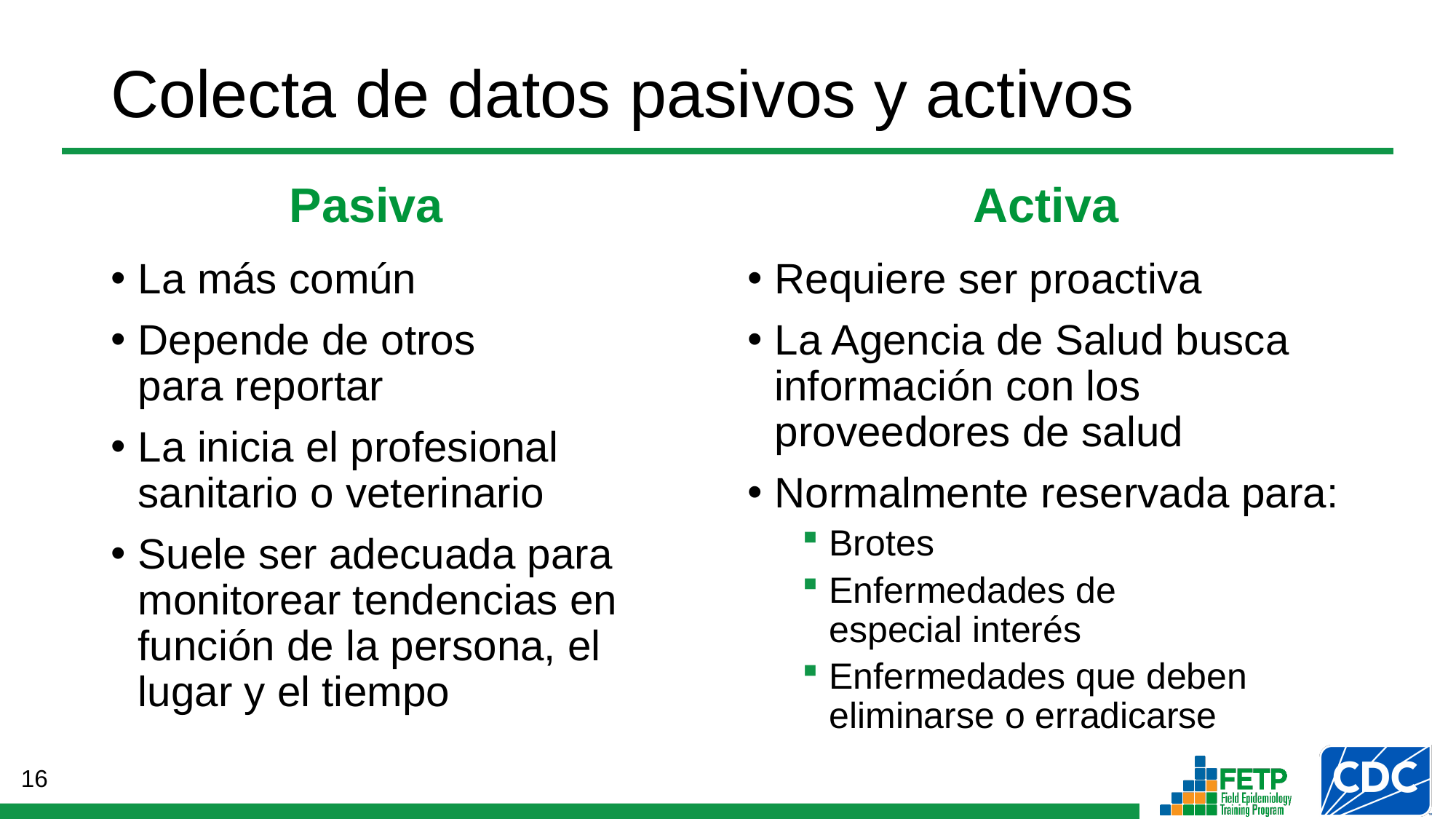

Colecta de datos pasivos y activos
Pasiva
Activa
La más común
Depende de otros
para reportar
La inicia el profesional sanitario o veterinario
Suele ser adecuada para monitorear tendencias en función de la persona, el lugar y el tiempo

Requiere ser proactiva
La Agencia de Salud busca información con los proveedores de salud
Normalmente reservada para:
Brotes
Enfermedades de
especial interés
Enfermedades que deben eliminarse o erradicarse